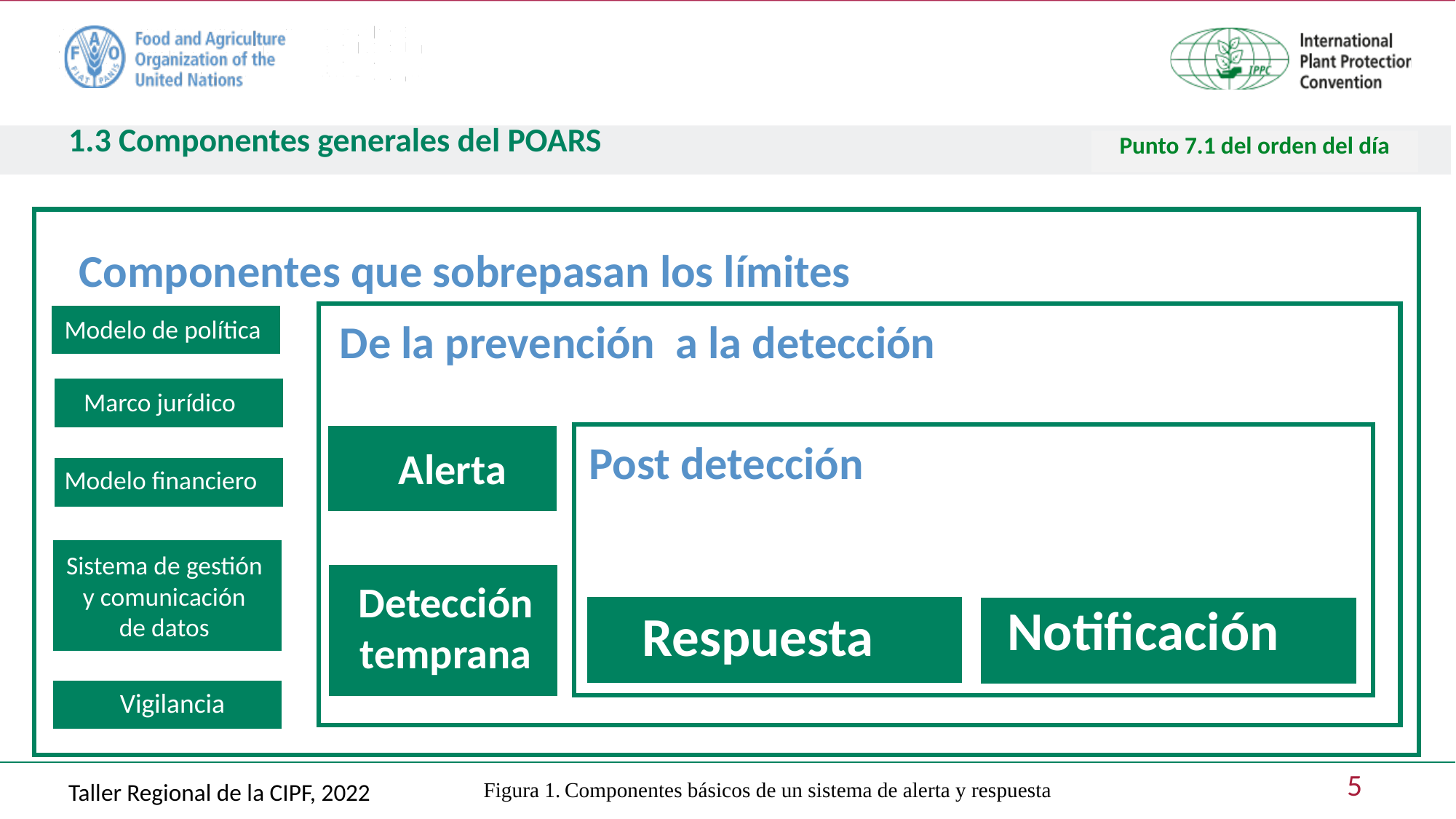

# 1.3 Componentes generales del POARS

Punto 7.1 del orden del día

c
Componentes que sobrepasan los límites

De la prevención  a la detección
Modelo de política

Marco jurídico

Post detección
Alerta

Modelo financiero
Sistema de gestión
y comunicación
de datos

Detección temprana
Notificación

Respuesta

Vigilancia
Taller Regional de la CIPF, 2022
Figura 1. Componentes básicos de un sistema de alerta y respuesta